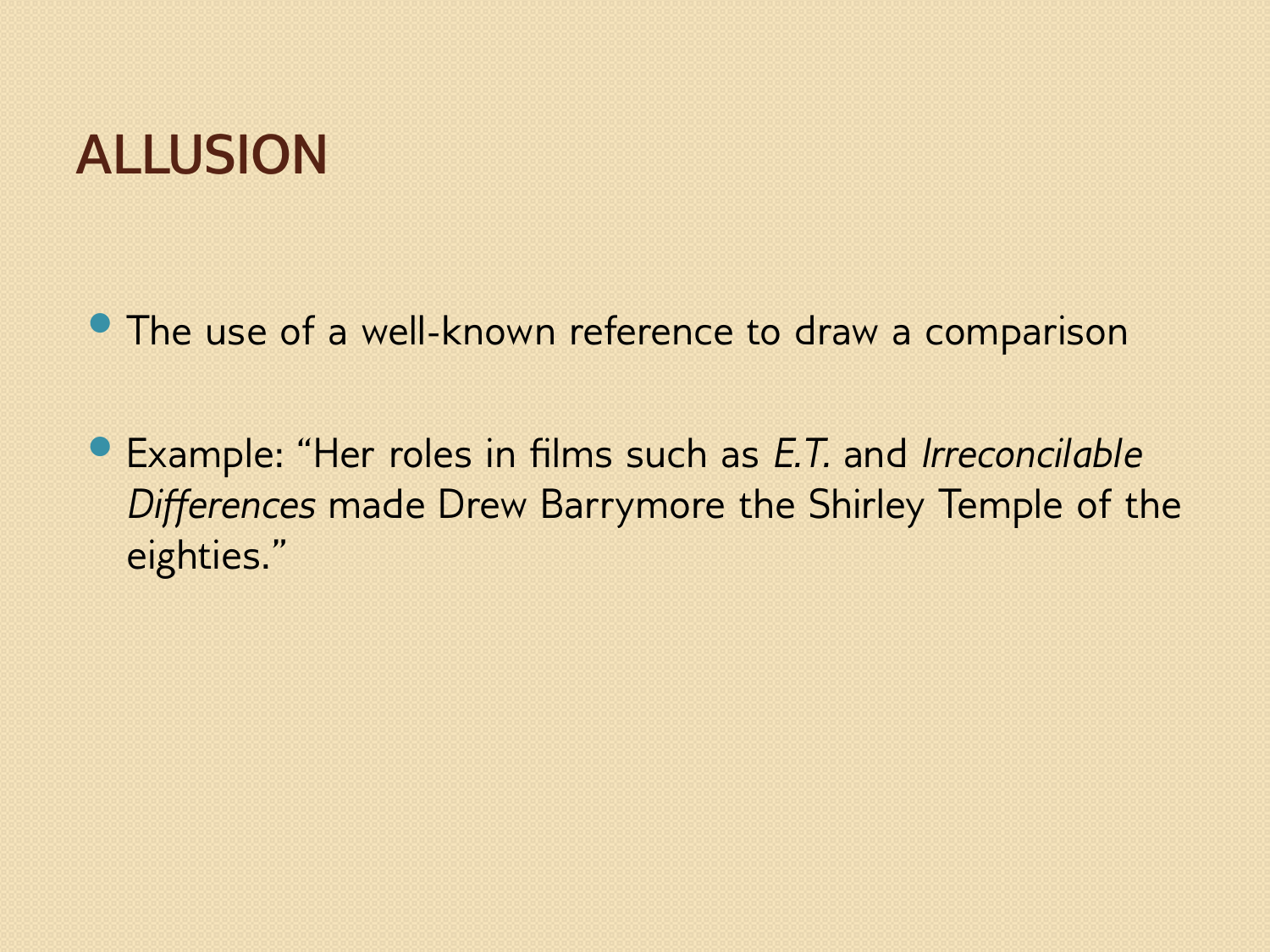

# allusion

The use of a well-known reference to draw a comparison

Example: “Her roles in films such as E.T. and Irreconcilable Differences made Drew Barrymore the Shirley Temple of the eighties.”